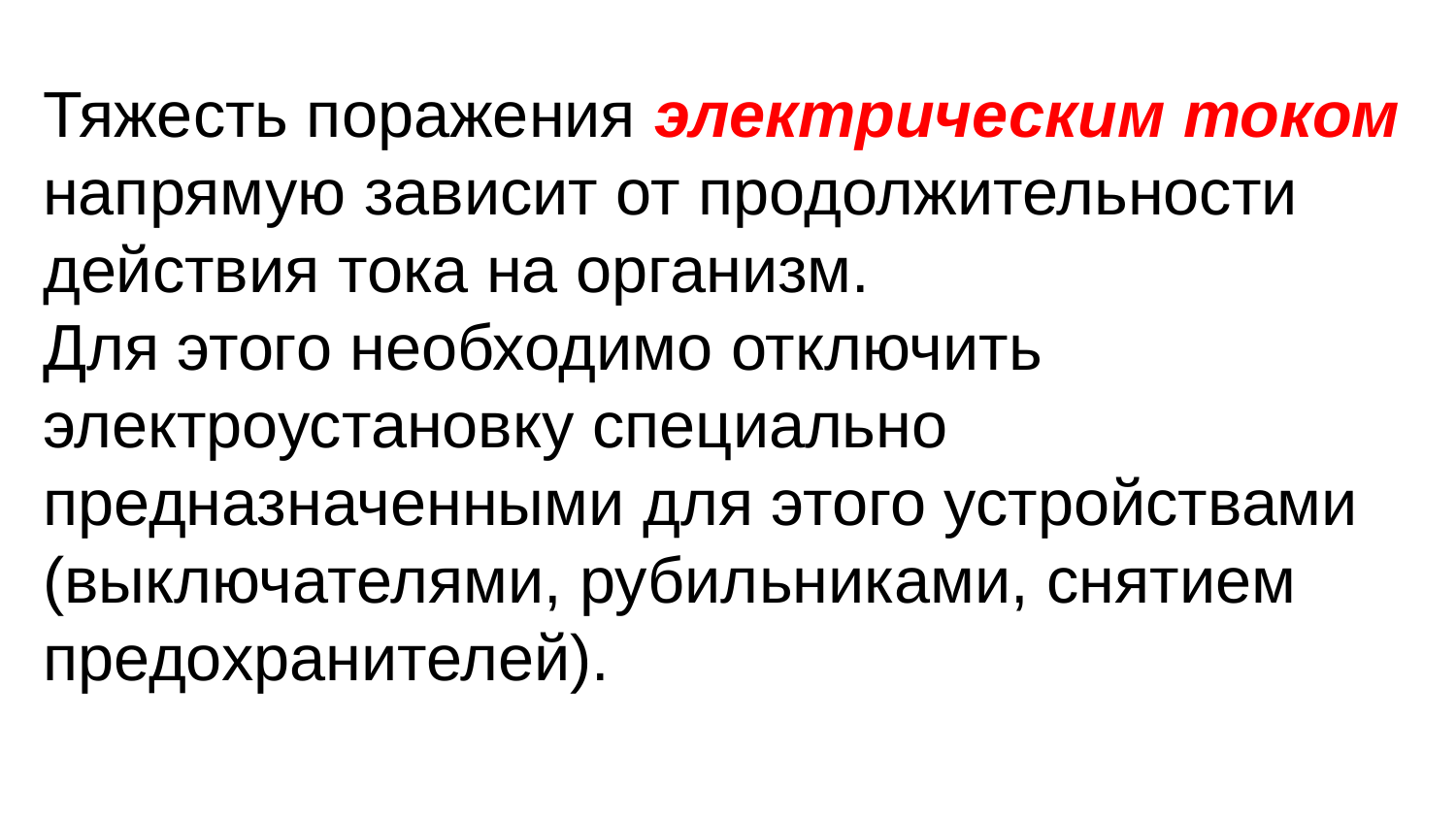

Тяжесть поражения электрическим током напрямую зависит от продолжительности действия тока на организм.
Для этого необходимо отключить электроустановку специально предназначенными для этого устройствами (выключателями, рубильниками, снятием предохранителей).